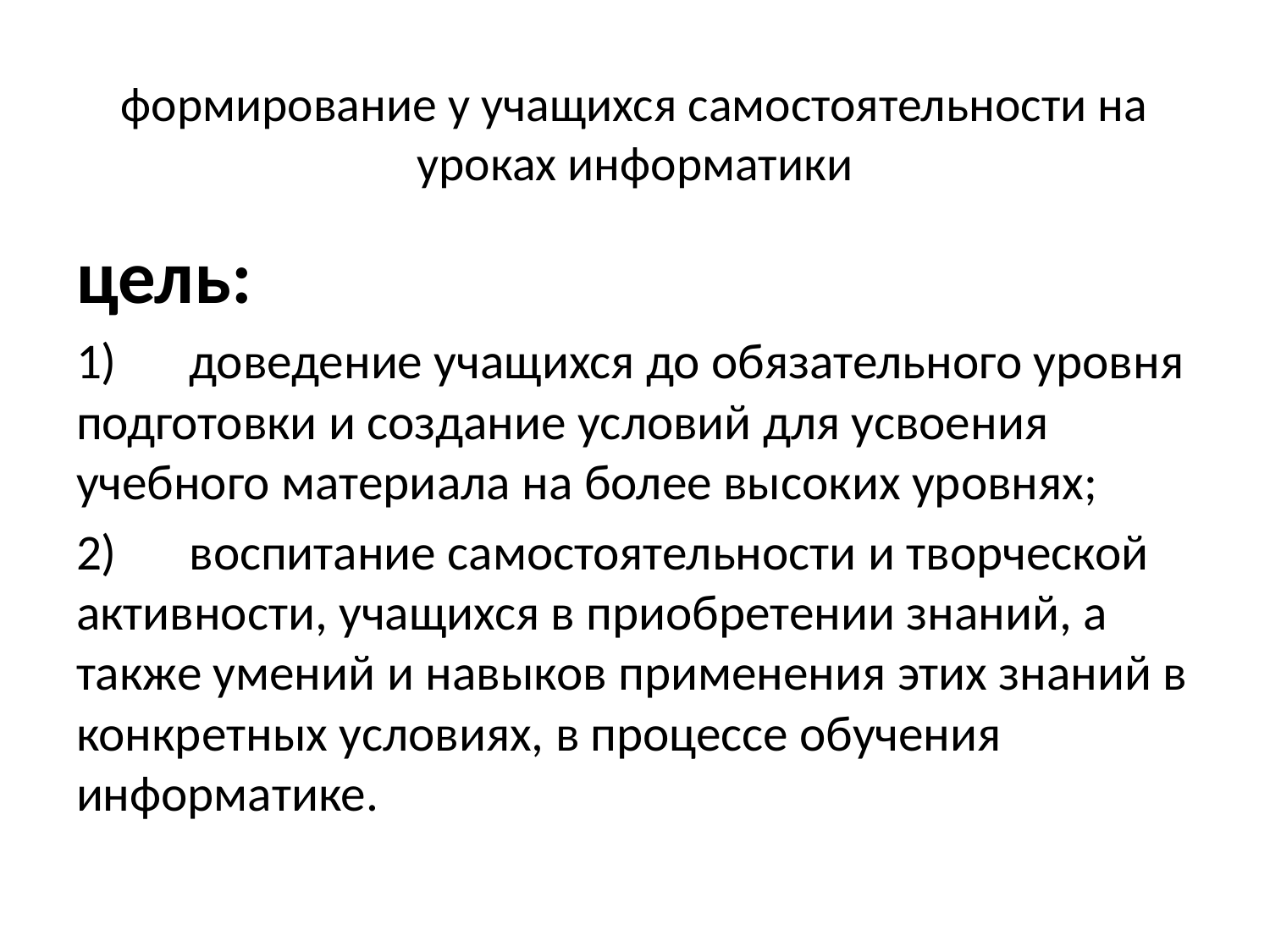

# формирование у учащихся самостоятельности на уроках информатики
цель:
1)	доведение учащихся до обязательного уровня подготовки и создание условий для усвоения учебного материала на более высоких уровнях;
2)	воспитание самостоятельности и творческой активности, учащихся в приобретении знаний, а также умений и навыков применения этих знаний в конкретных условиях, в процессе обучения информатике.